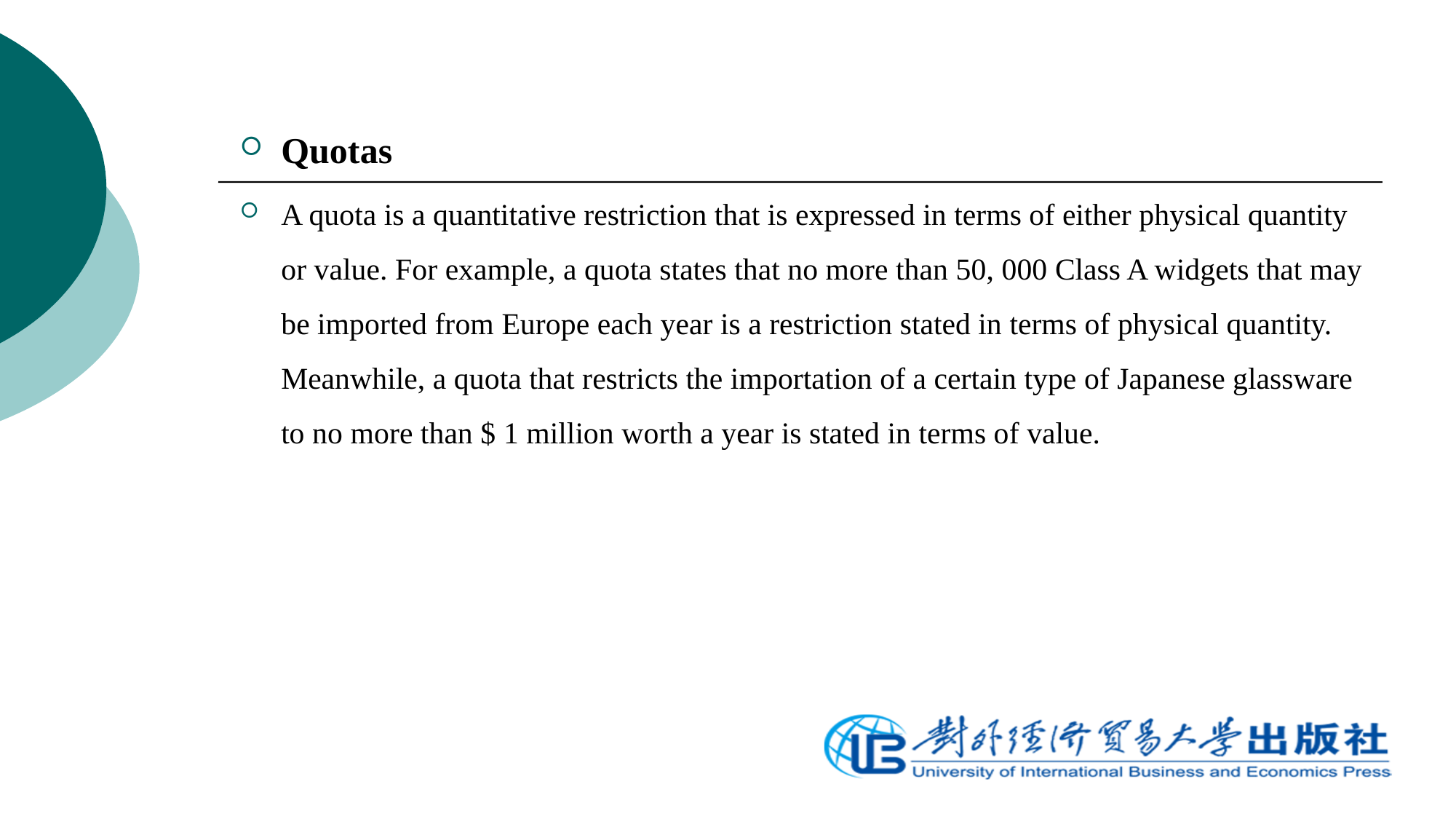

Quotas
A quota is a quantitative restriction that is expressed in terms of either physical quantity or value. For example, a quota states that no more than 50, 000 Class A widgets that may be imported from Europe each year is a restriction stated in terms of physical quantity. Meanwhile, a quota that restricts the importation of a certain type of Japanese glassware to no more than $ 1 million worth a year is stated in terms of value.